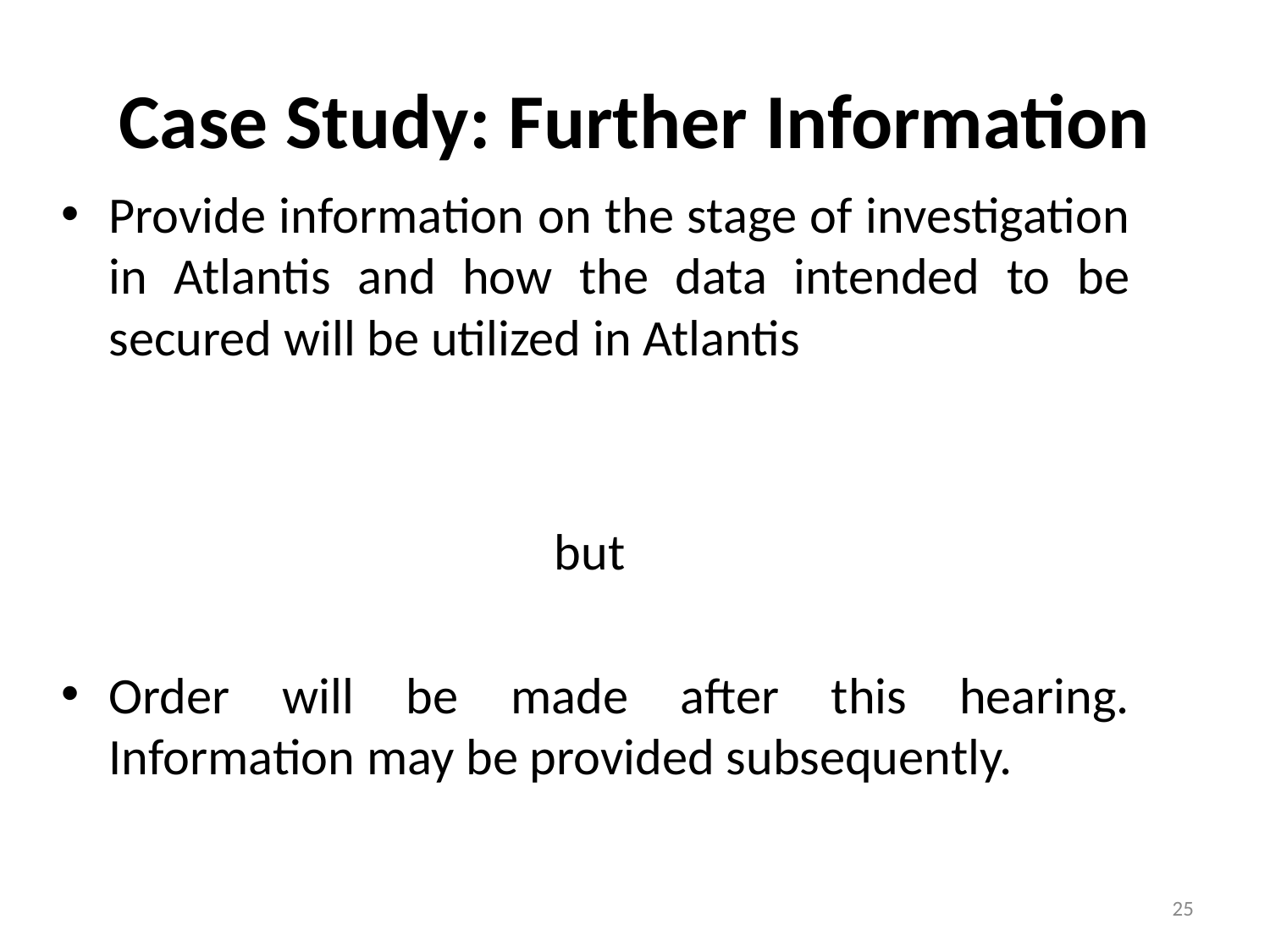

# Case Study: Further Information
Provide information on the stage of investigation in Atlantis and how the data intended to be secured will be utilized in Atlantis

but

Order will be made after this hearing. Information may be provided subsequently.
25